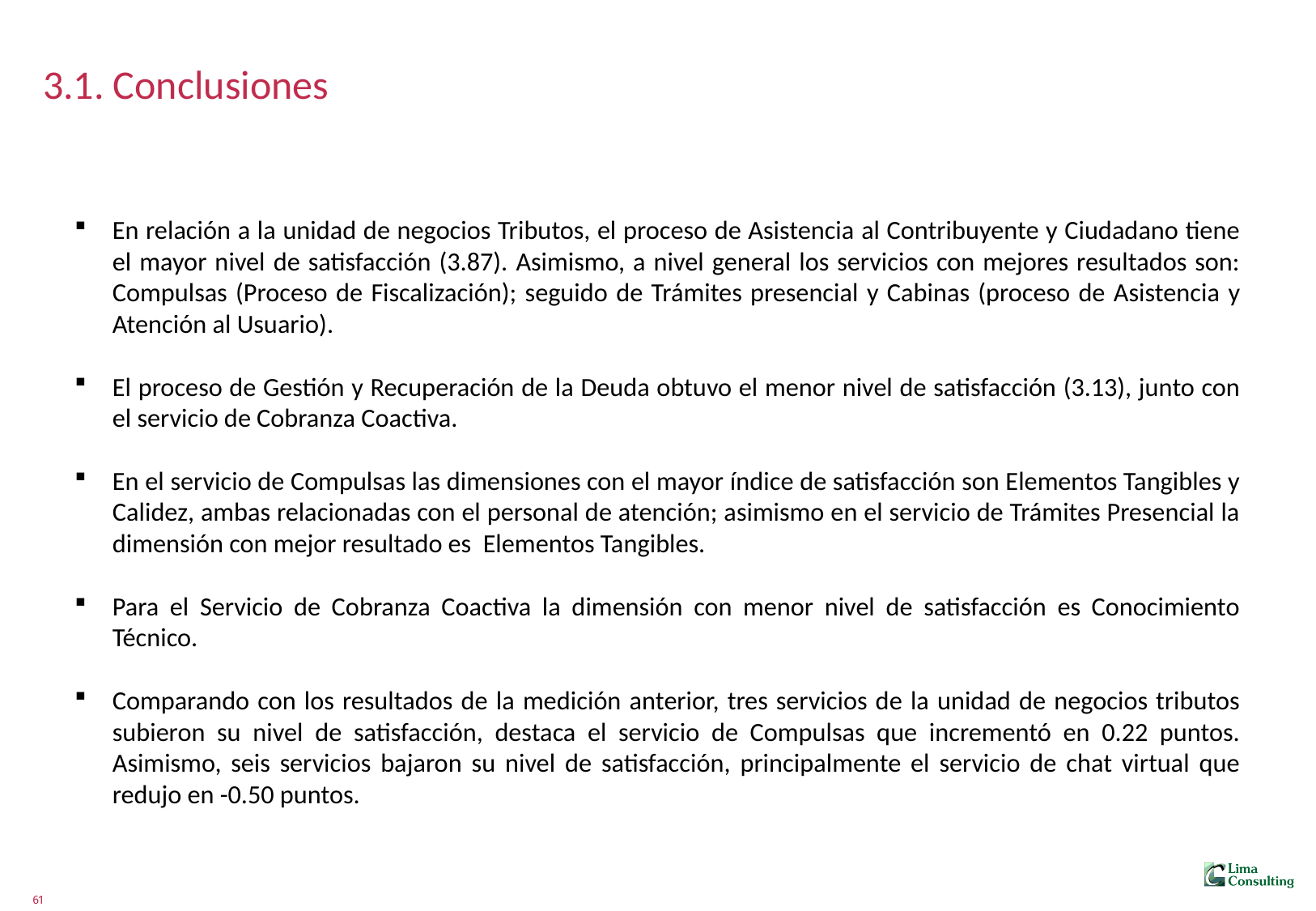

# 3.1. Conclusiones

En relación a la unidad de negocios Tributos, el proceso de Asistencia al Contribuyente y Ciudadano tiene el mayor nivel de satisfacción (3.87). Asimismo, a nivel general los servicios con mejores resultados son: Compulsas (Proceso de Fiscalización); seguido de Trámites presencial y Cabinas (proceso de Asistencia y Atención al Usuario).

El proceso de Gestión y Recuperación de la Deuda obtuvo el menor nivel de satisfacción (3.13), junto con el servicio de Cobranza Coactiva.

En el servicio de Compulsas las dimensiones con el mayor índice de satisfacción son Elementos Tangibles y Calidez, ambas relacionadas con el personal de atención; asimismo en el servicio de Trámites Presencial la dimensión con mejor resultado es  Elementos Tangibles.

Para el Servicio de Cobranza Coactiva la dimensión con menor nivel de satisfacción es Conocimiento Técnico.

Comparando con los resultados de la medición anterior, tres servicios de la unidad de negocios tributos subieron su nivel de satisfacción, destaca el servicio de Compulsas que incrementó en 0.22 puntos. Asimismo, seis servicios bajaron su nivel de satisfacción, principalmente el servicio de chat virtual que redujo en -0.50 puntos.